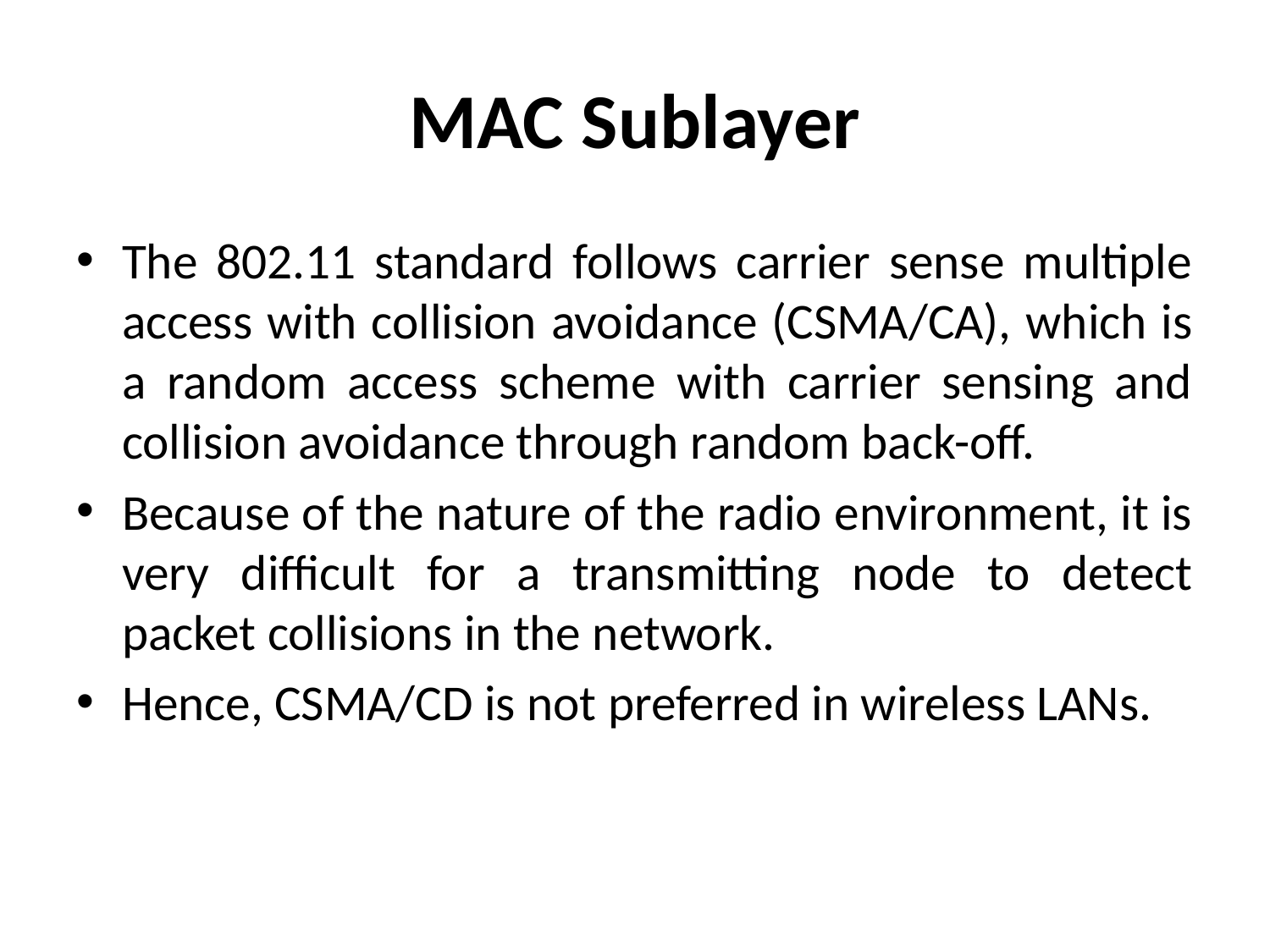

# MAC Sublayer
The 802.11 standard follows carrier sense multiple access with collision avoidance (CSMA/CA), which is a random access scheme with carrier sensing and collision avoidance through random back-off.
Because of the nature of the radio environment, it is very difficult for a transmitting node to detect packet collisions in the network.
Hence, CSMA/CD is not preferred in wireless LANs.